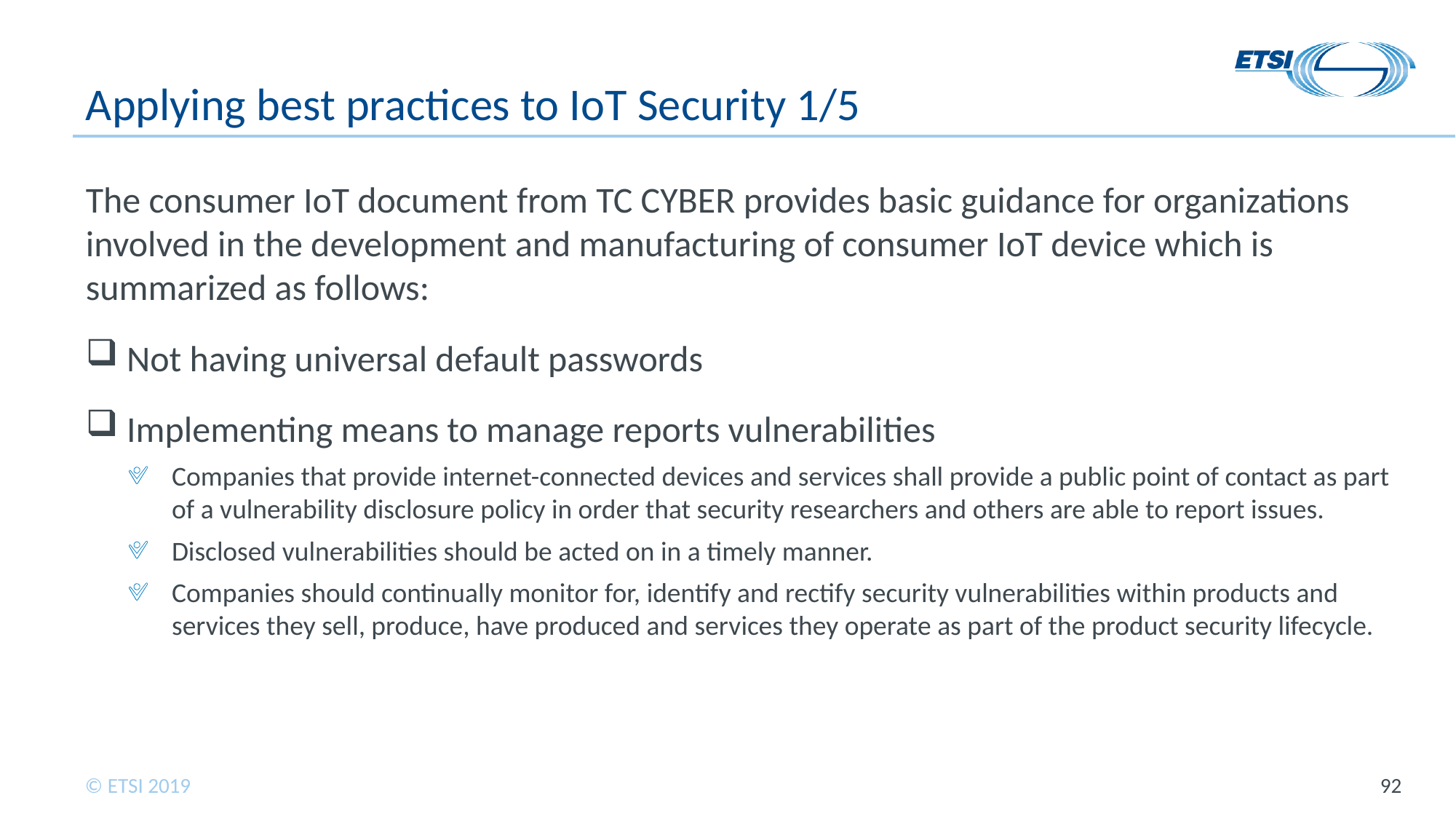

# Applying best practices to IoT Security 1/5
The consumer IoT document from TC CYBER provides basic guidance for organizations involved in the development and manufacturing of consumer IoT device which is summarized as follows:
Not having universal default passwords
Implementing means to manage reports vulnerabilities
Companies that provide internet-connected devices and services shall provide a public point of contact as part of a vulnerability disclosure policy in order that security researchers and others are able to report issues.
Disclosed vulnerabilities should be acted on in a timely manner.
Companies should continually monitor for, identify and rectify security vulnerabilities within products and services they sell, produce, have produced and services they operate as part of the product security lifecycle.